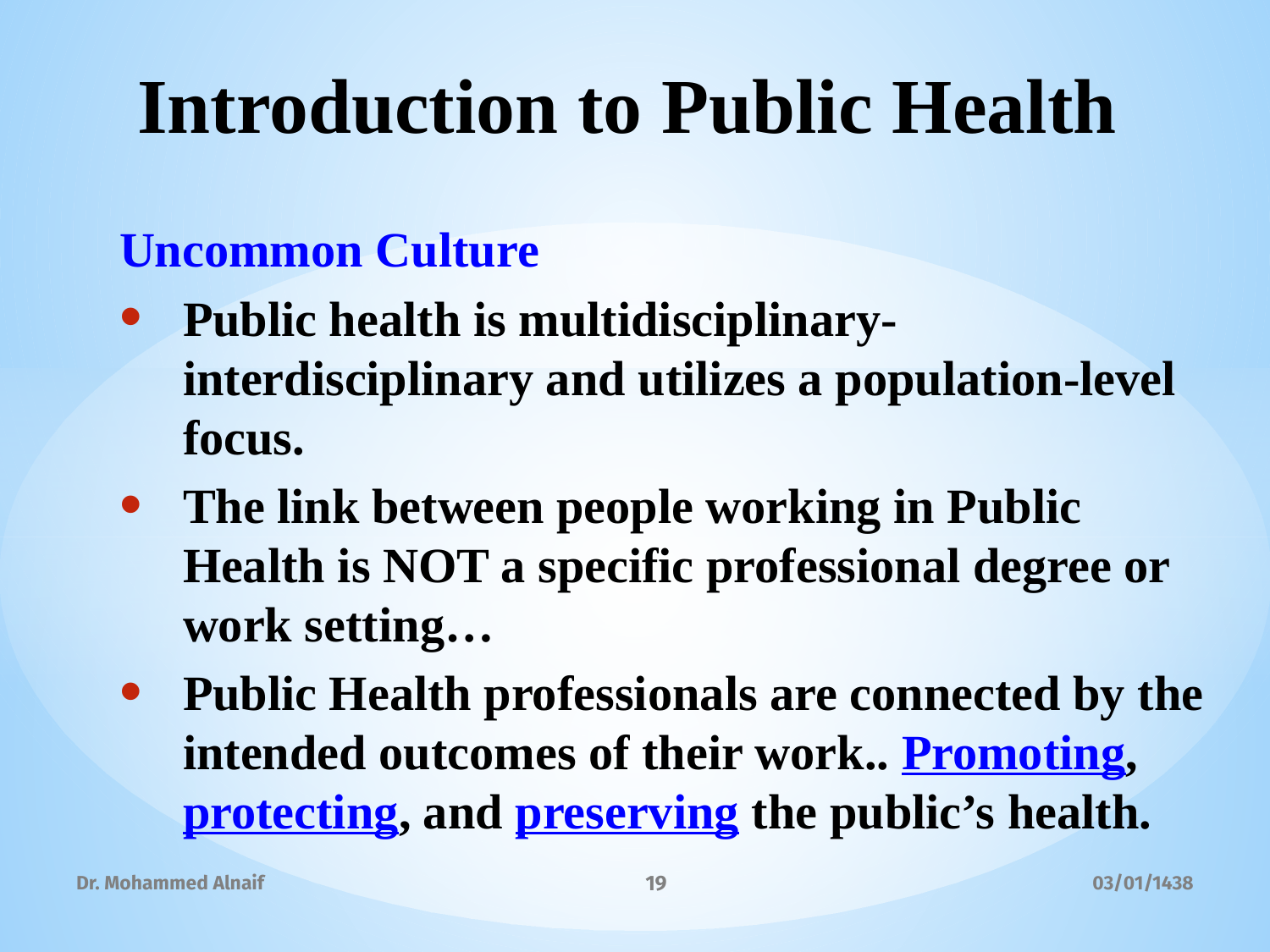

# Introduction to Public Health
Uncommon Culture
Public health is multidisciplinary-interdisciplinary and utilizes a population-level focus.
The link between people working in Public Health is NOT a specific professional degree or work setting…
Public Health professionals are connected by the intended outcomes of their work.. Promoting, protecting, and preserving the public’s health.
Dr. Mohammed Alnaif
19
03/01/1438